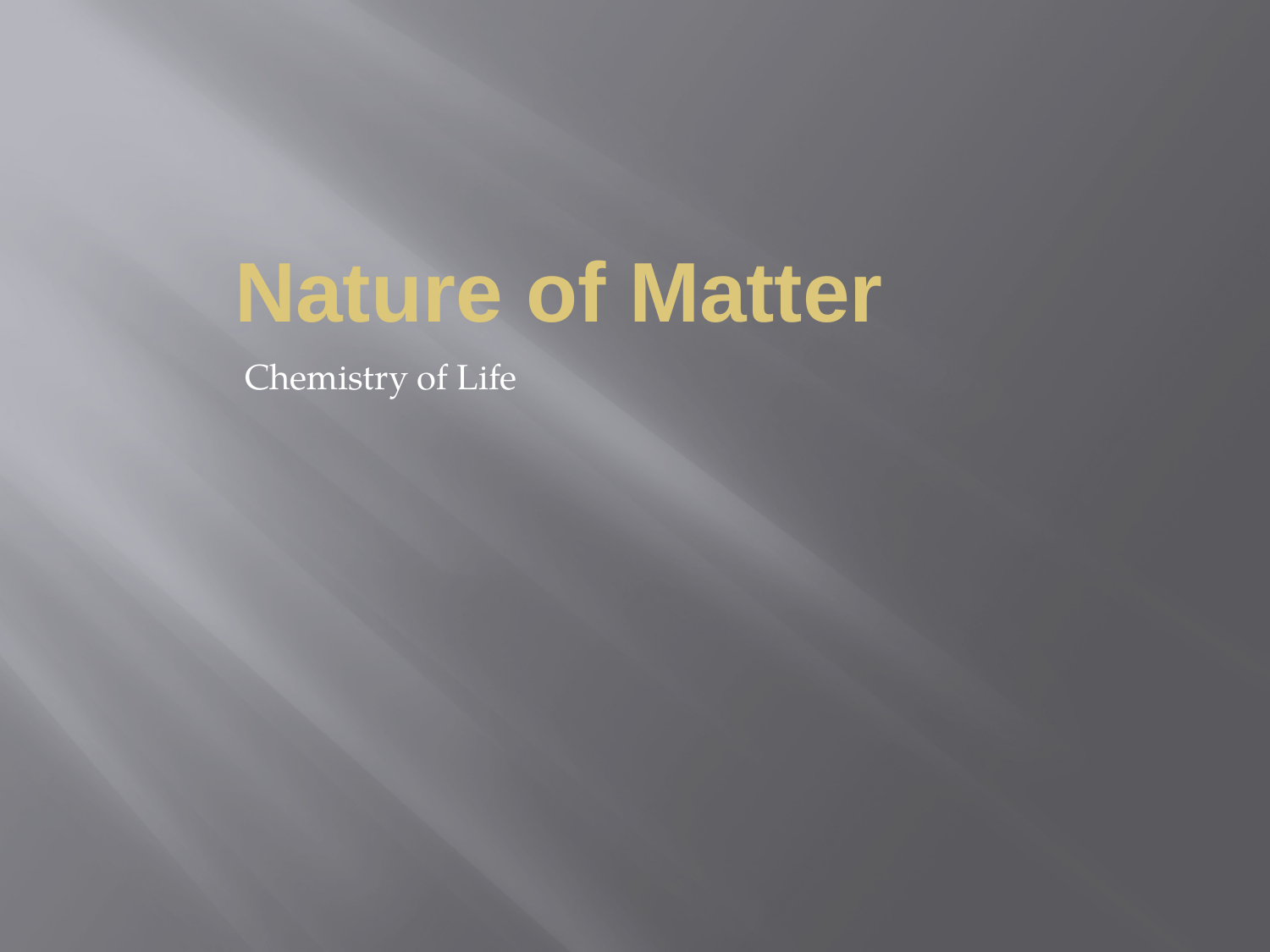

# Nature of Matter
Chemistry of Life